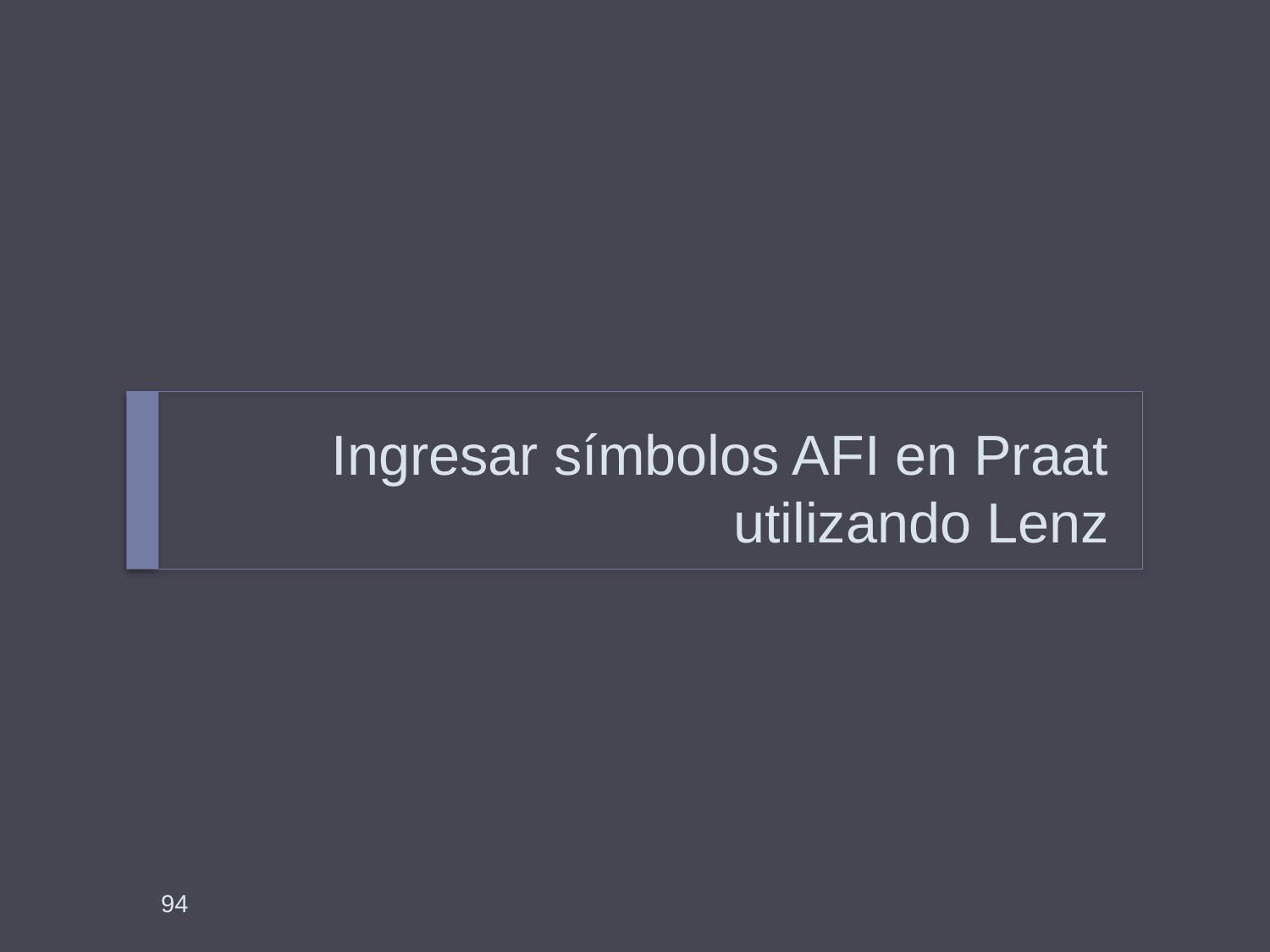

# Ingresar símbolos AFI en Praat utilizando Lenz
94